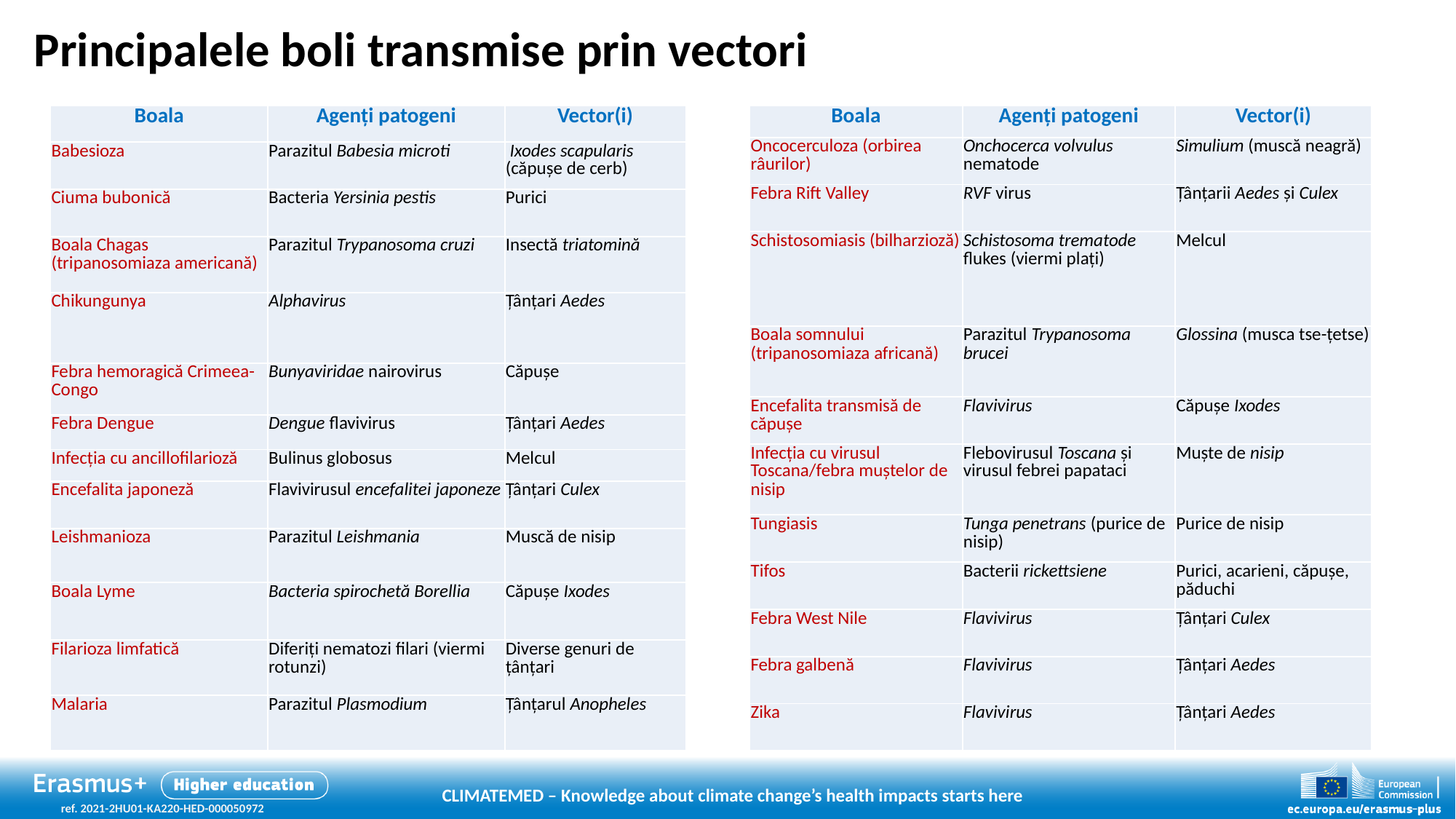

# Principalele boli transmise prin vectori
| Boala | Agenți patogeni | Vector(i) |
| --- | --- | --- |
| Babesioza | Parazitul Babesia microti | Ixodes scapularis (căpușe de cerb) |
| Ciuma bubonică | Bacteria Yersinia pestis | Purici |
| Boala Chagas (tripanosomiaza americană) | Parazitul Trypanosoma cruzi | Insectă triatomină |
| Chikungunya | Alphavirus | Țânțari Aedes |
| Febra hemoragică Crimeea-Congo | Bunyaviridae nairovirus | Căpușe |
| Febra Dengue | Dengue flavivirus | Țânțari Aedes |
| Infecția cu ancillofilarioză | Bulinus globosus | Melcul |
| Encefalita japoneză | Flavivirusul encefalitei japoneze | Țânțari Culex |
| Leishmanioza | Parazitul Leishmania | Muscă de nisip |
| Boala Lyme | Bacteria spirochetă Borellia | Căpușe Ixodes |
| Filarioza limfatică | Diferiți nematozi filari (viermi rotunzi) | Diverse genuri de țânțari |
| Malaria | Parazitul Plasmodium | Țânțarul Anopheles |
| Boala | Agenți patogeni | Vector(i) |
| --- | --- | --- |
| Oncocerculoza (orbirea râurilor) | Onchocerca volvulus nematode | Simulium (muscă neagră) |
| Febra Rift Valley | RVF virus | Țânțarii Aedes și Culex |
| Schistosomiasis (bilharzioză) | Schistosoma trematode flukes (viermi plați) | Melcul |
| Boala somnului (tripanosomiaza africană) | Parazitul Trypanosoma brucei | Glossina (musca tse-țetse) |
| Encefalita transmisă de căpușe | Flavivirus | Căpușe Ixodes |
| Infecția cu virusul Toscana/febra muștelor de nisip | Flebovirusul Toscana și virusul febrei papataci | Muște de nisip |
| Tungiasis | Tunga penetrans (purice de nisip) | Purice de nisip |
| Tifos | Bacterii rickettsiene | Purici, acarieni, căpușe, păduchi |
| Febra West Nile | Flavivirus | Țânțari Culex |
| Febra galbenă | Flavivirus | Țânțari Aedes |
| Zika | Flavivirus | Țânțari Aedes |